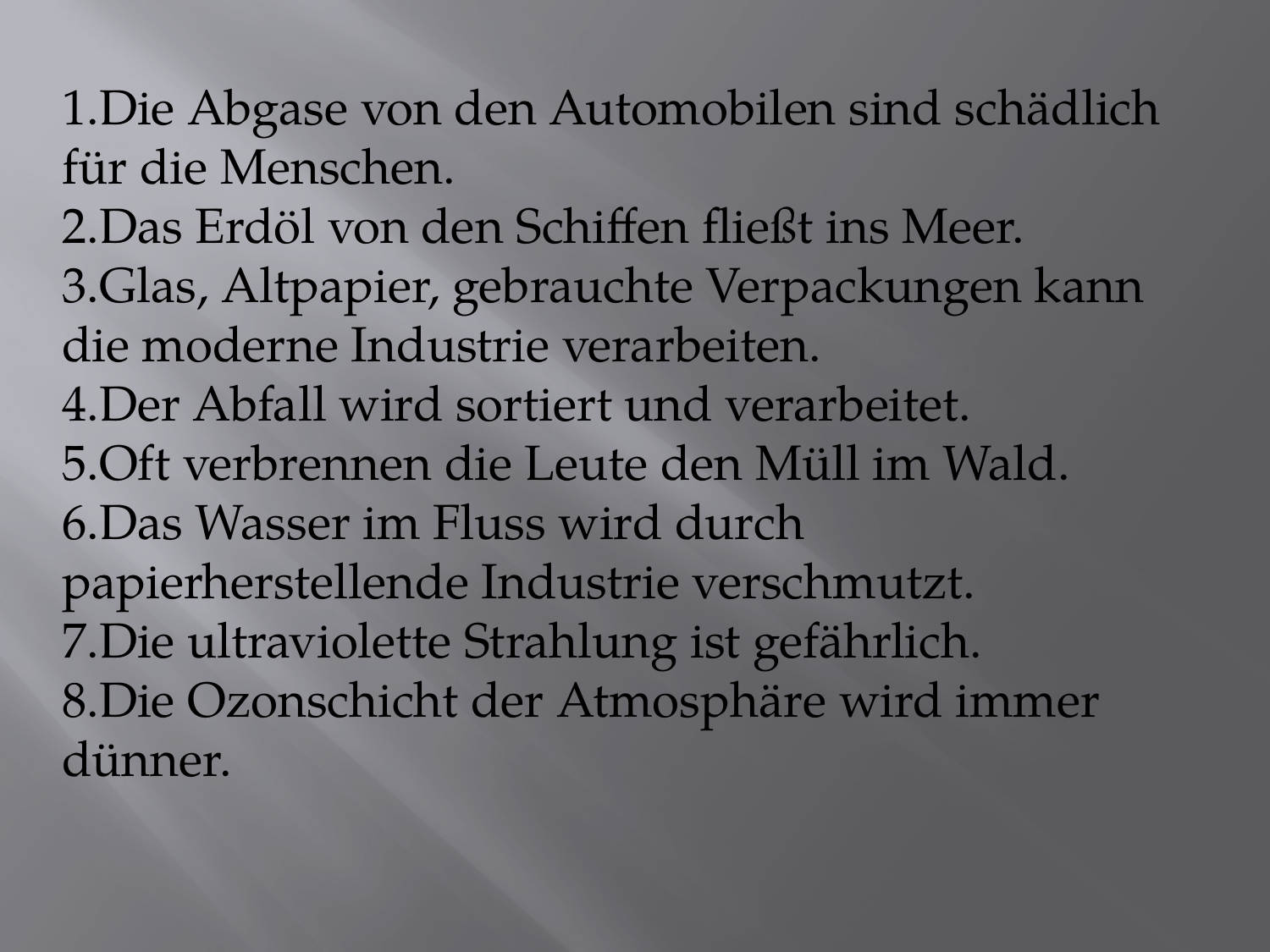

1.Die Abgase von den Automobilen sind schädlich für die Menschen.
2.Das Erdöl von den Schiffen fließt ins Meer.
3.Glas, Altpapier, gebrauchte Verpackungen kann die moderne Industrie verarbeiten.
4.Der Abfall wird sortiert und verarbeitet.
5.Oft verbrennen die Leute den Müll im Wald.
6.Das Wasser im Fluss wird durch papierherstellende Industrie verschmutzt.
7.Die ultraviolette Strahlung ist gefährlich.
8.Die Ozonschicht der Atmosphäre wird immer dünner.